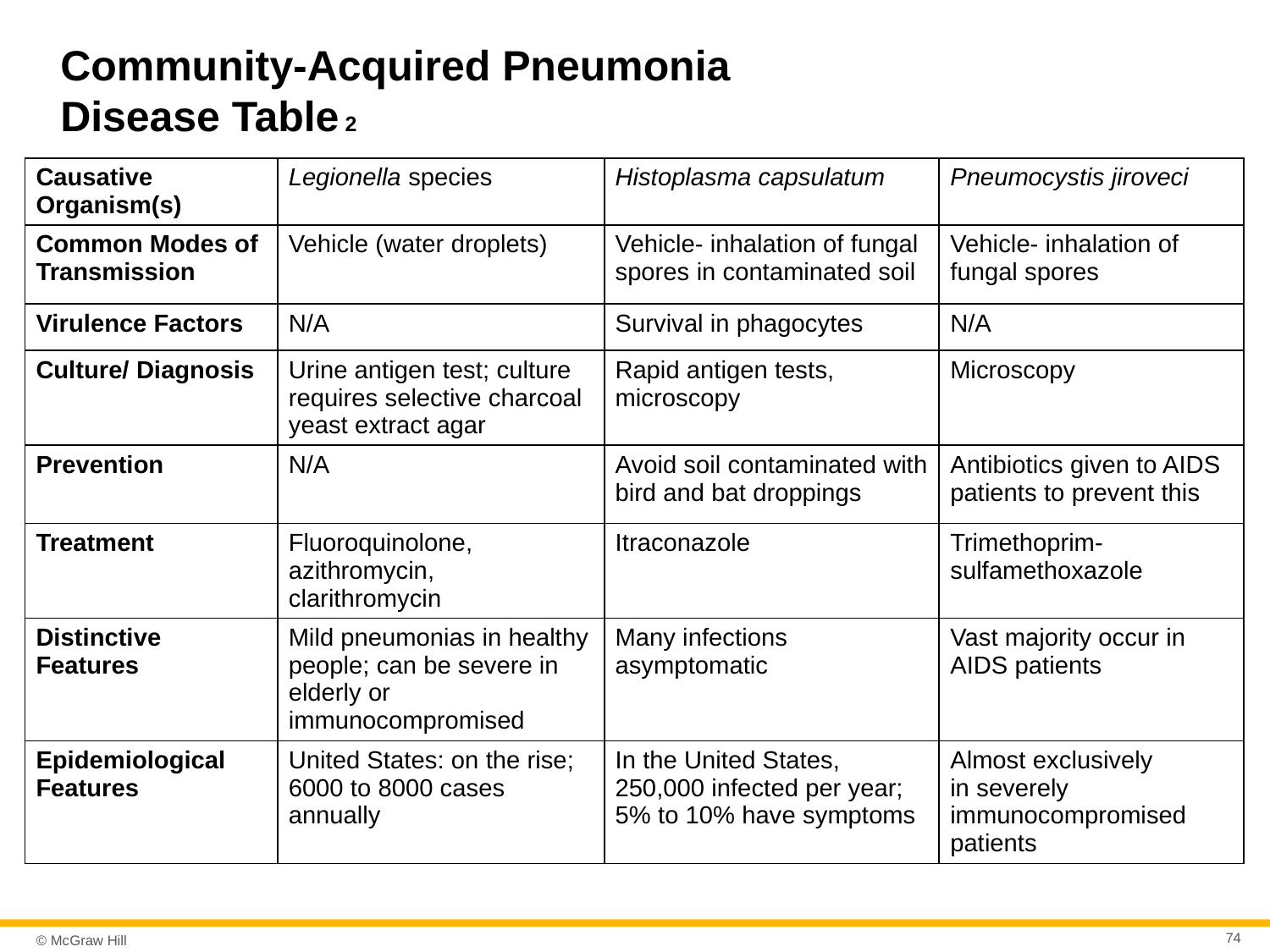

# Community-Acquired Pneumonia Disease Table 2
| Causative Organism(s) | Legionella species | Histoplasma capsulatum | Pneumocystis jiroveci |
| --- | --- | --- | --- |
| Common Modes of Transmission | Vehicle (water droplets) | Vehicle- inhalation of fungal spores in contaminated soil | Vehicle- inhalation of fungal spores |
| Virulence Factors | N/A | Survival in phagocytes | N/A |
| Culture/ Diagnosis | Urine antigen test; culture requires selective charcoal yeast extract agar | Rapid antigen tests, microscopy | Microscopy |
| Prevention | N/A | Avoid soil contaminated with bird and bat droppings | Antibiotics given to AIDS patients to prevent this |
| Treatment | Fluoroquinolone, azithromycin, clarithromycin | Itraconazole | Trimethoprim-sulfamethoxazole |
| Distinctive Features | Mild pneumonias in healthy people; can be severe in elderly or immunocompromised | Many infections asymptomatic | Vast majority occur in AIDS patients |
| Epidemiological Features | United States: on the rise; 6000 to 8000 cases annually | In the United States, 250,000 infected per year; 5% to 10% have symptoms | Almost exclusively in severely immunocompromised patients |